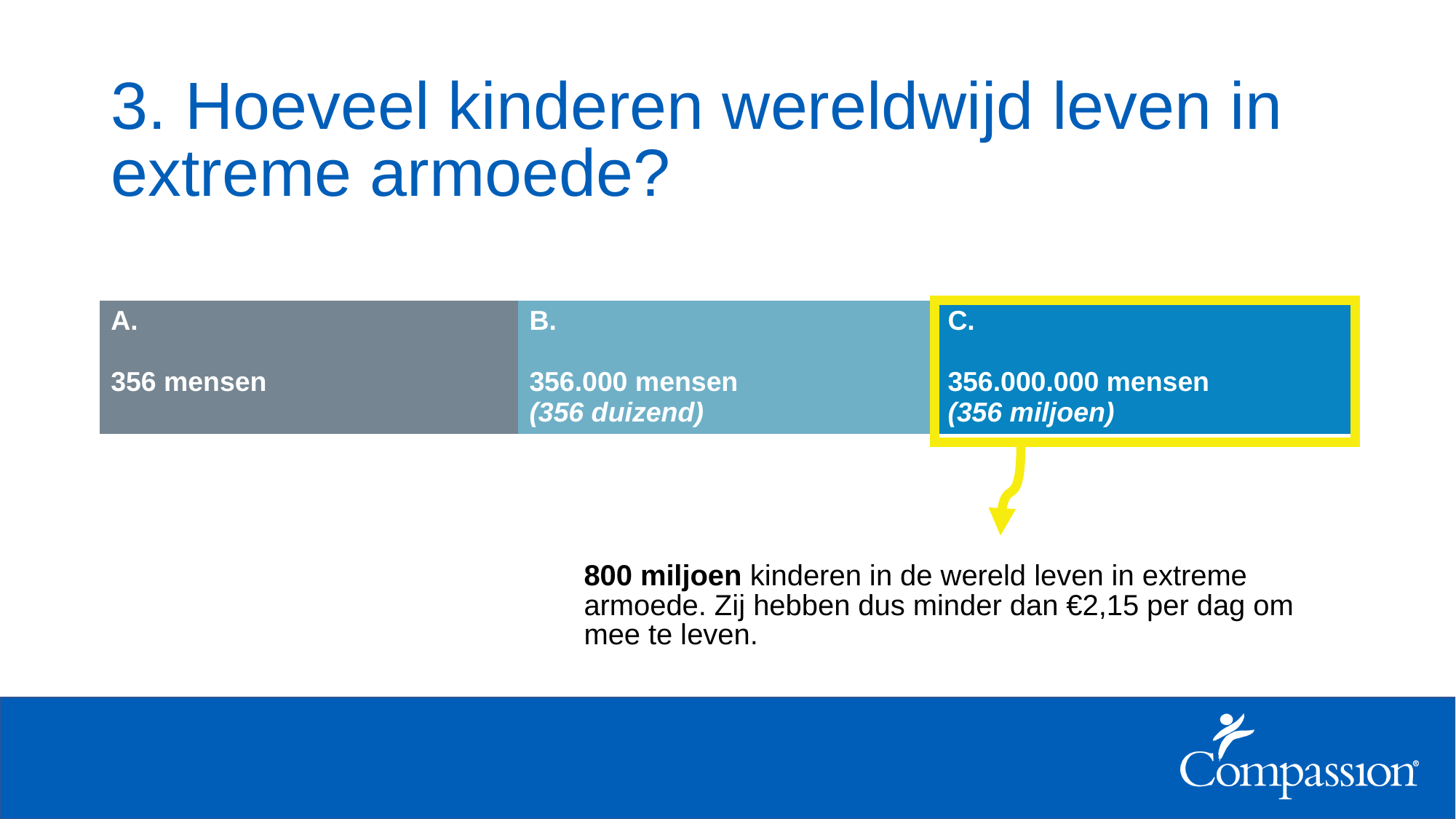

# 3. Hoeveel kinderen wereldwijd leven in extreme armoede?

| A. 356 mensen | B. 356.000 mensen (356 duizend) | C. 356.000.000 mensen (356 miljoen) |
| --- | --- | --- |
800 miljoen kinderen in de wereld leven in extreme armoede. Zij hebben dus minder dan €2,15 per dag om mee te leven.